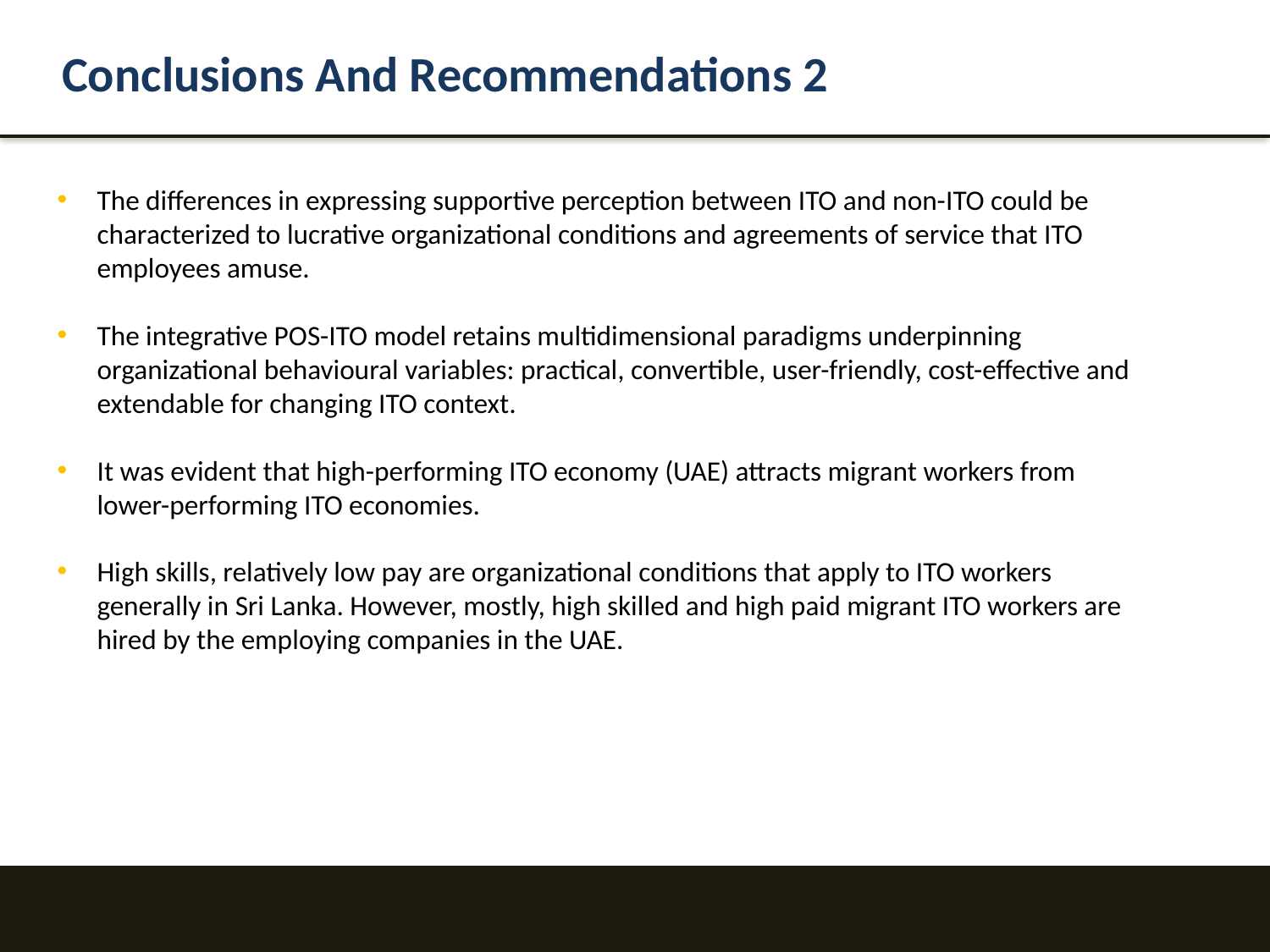

Conclusions And Recommendations 2

The differences in expressing supportive perception between ITO and non-ITO could be characterized to lucrative organizational conditions and agreements of service that ITO employees amuse.

The integrative POS-ITO model retains multidimensional paradigms underpinning organizational behavioural variables: practical, convertible, user-friendly, cost-effective and extendable for changing ITO context.

It was evident that high-performing ITO economy (UAE) attracts migrant workers from lower-performing ITO economies.

High skills, relatively low pay are organizational conditions that apply to ITO workers generally in Sri Lanka. However, mostly, high skilled and high paid migrant ITO workers are hired by the employing companies in the UAE.